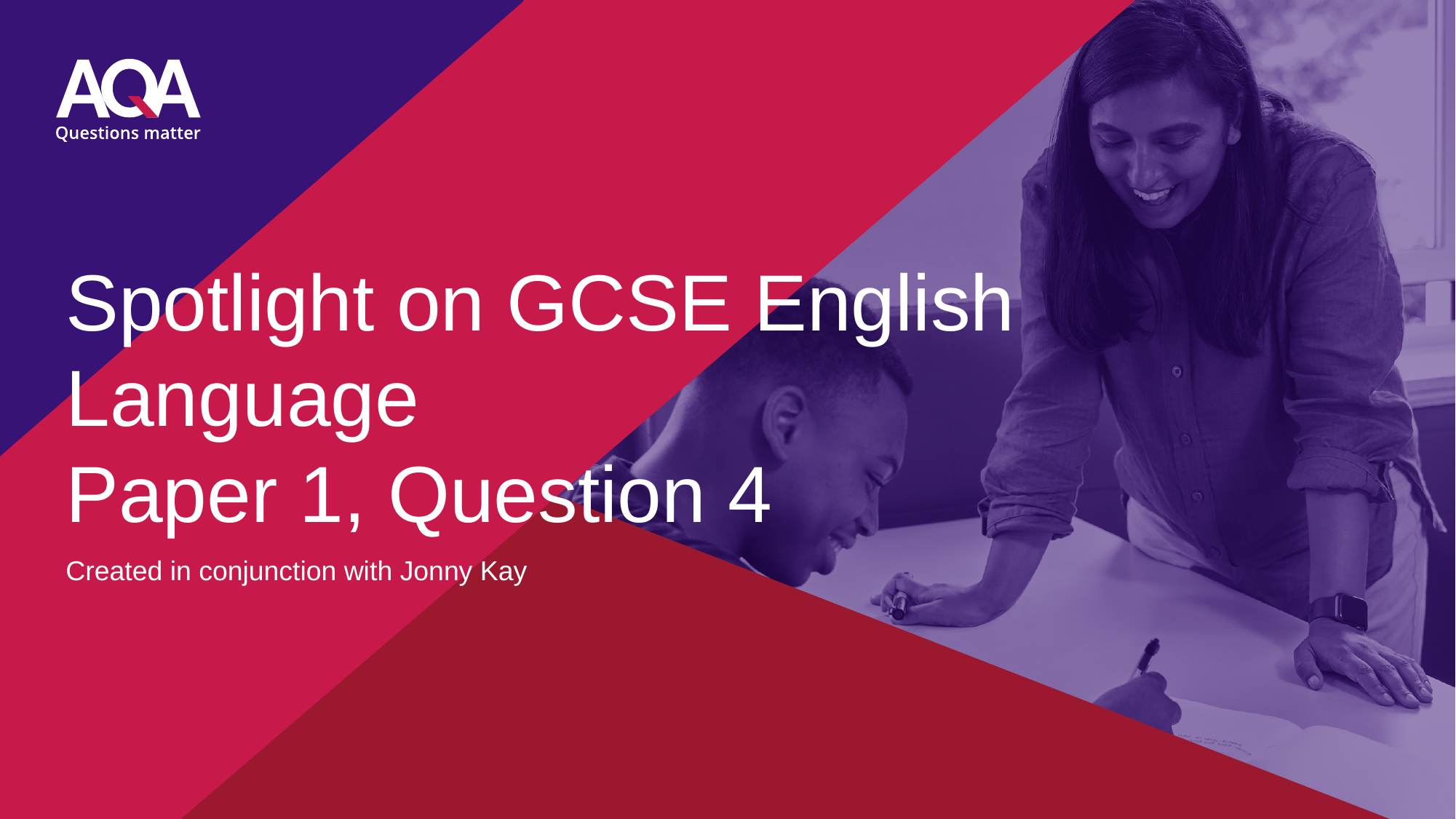

# Spotlight on GCSE English Language Paper 1, Question 4
Created in conjunction with Jonny Kay